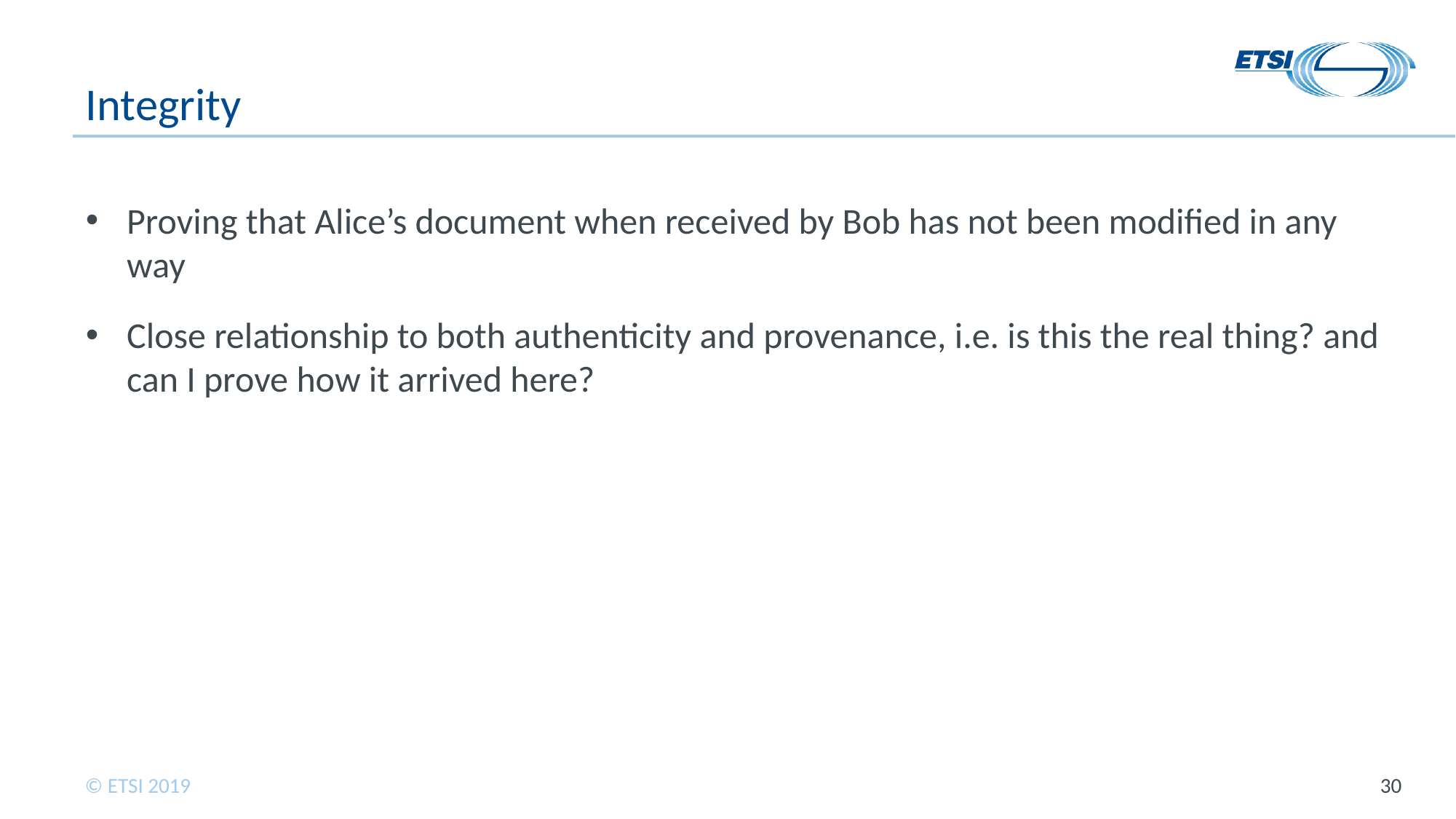

# Integrity
Proving that Alice’s document when received by Bob has not been modified in any way
Close relationship to both authenticity and provenance, i.e. is this the real thing? and can I prove how it arrived here?